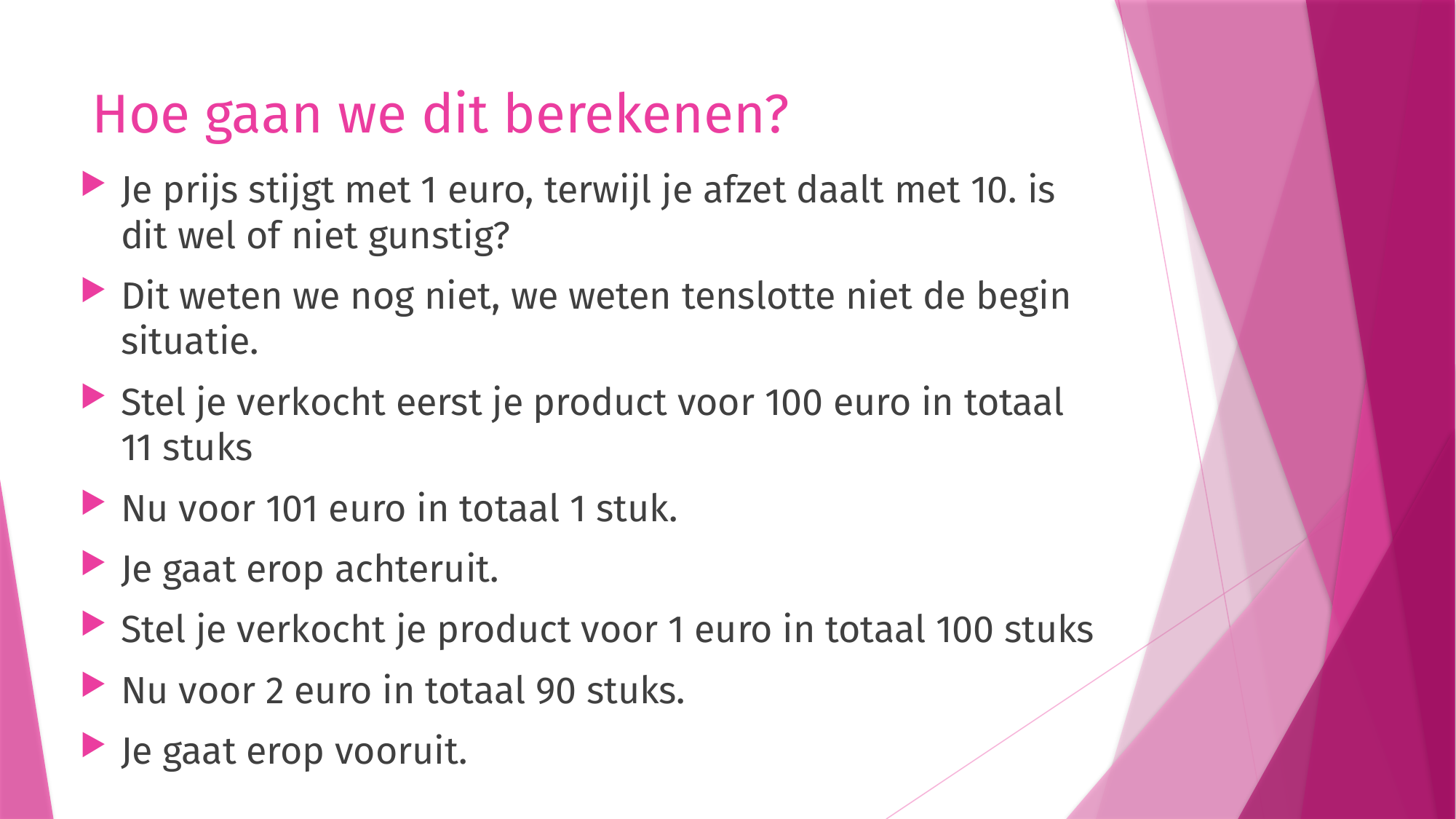

# Hoe gaan we dit berekenen?
Je prijs stijgt met 1 euro, terwijl je afzet daalt met 10. is dit wel of niet gunstig?
Dit weten we nog niet, we weten tenslotte niet de begin situatie.
Stel je verkocht eerst je product voor 100 euro in totaal 11 stuks
Nu voor 101 euro in totaal 1 stuk.
Je gaat erop achteruit.
Stel je verkocht je product voor 1 euro in totaal 100 stuks
Nu voor 2 euro in totaal 90 stuks.
Je gaat erop vooruit.